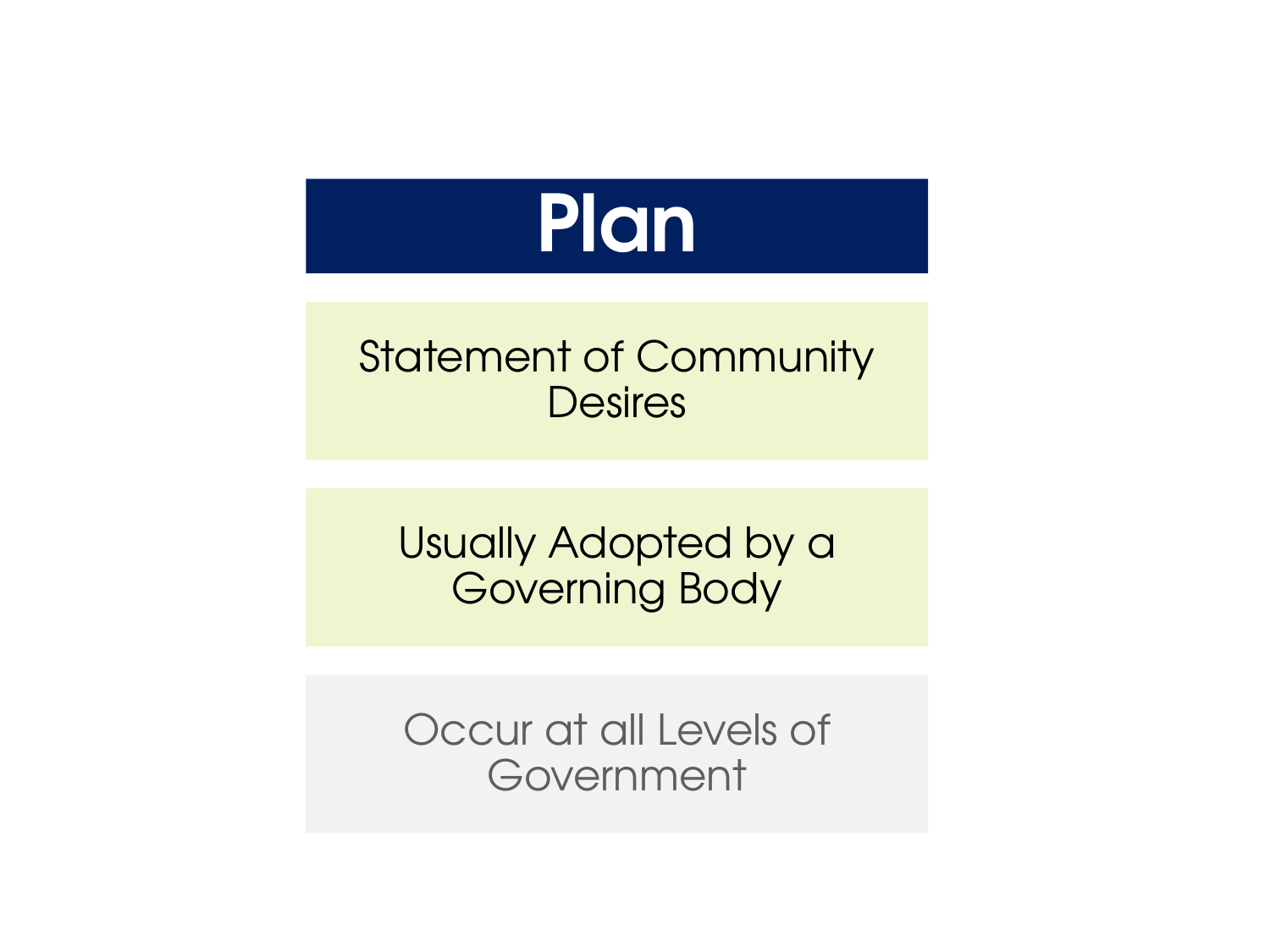

Plan
Statement of Community Desires
Usually Adopted by a Governing Body
Occur at all Levels of Government